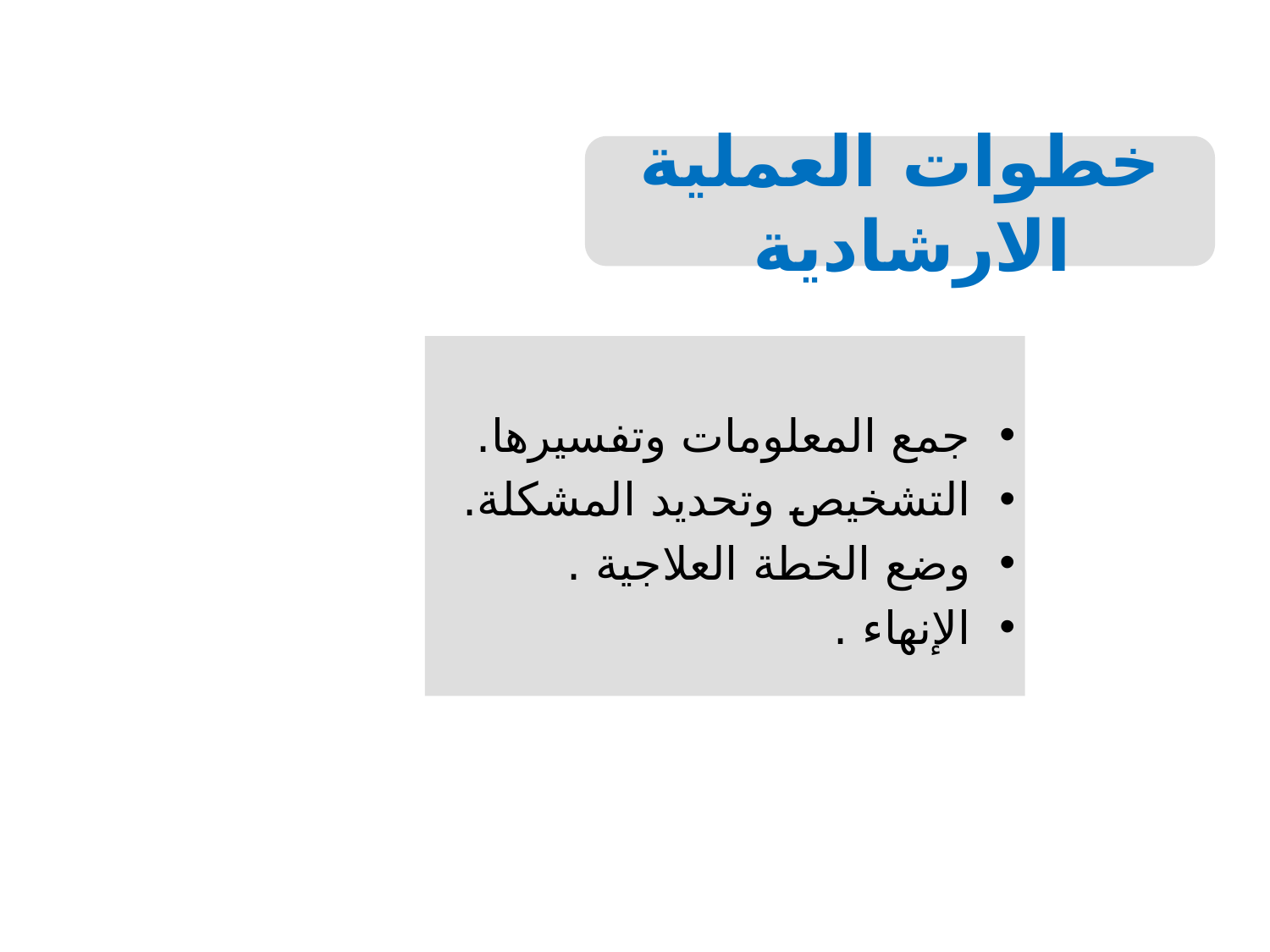

خطوات العملية الارشادية

جمع المعلومات وتفسيرها.
التشخيص وتحديد المشكلة.
وضع الخطة العلاجية .
الإنهاء .